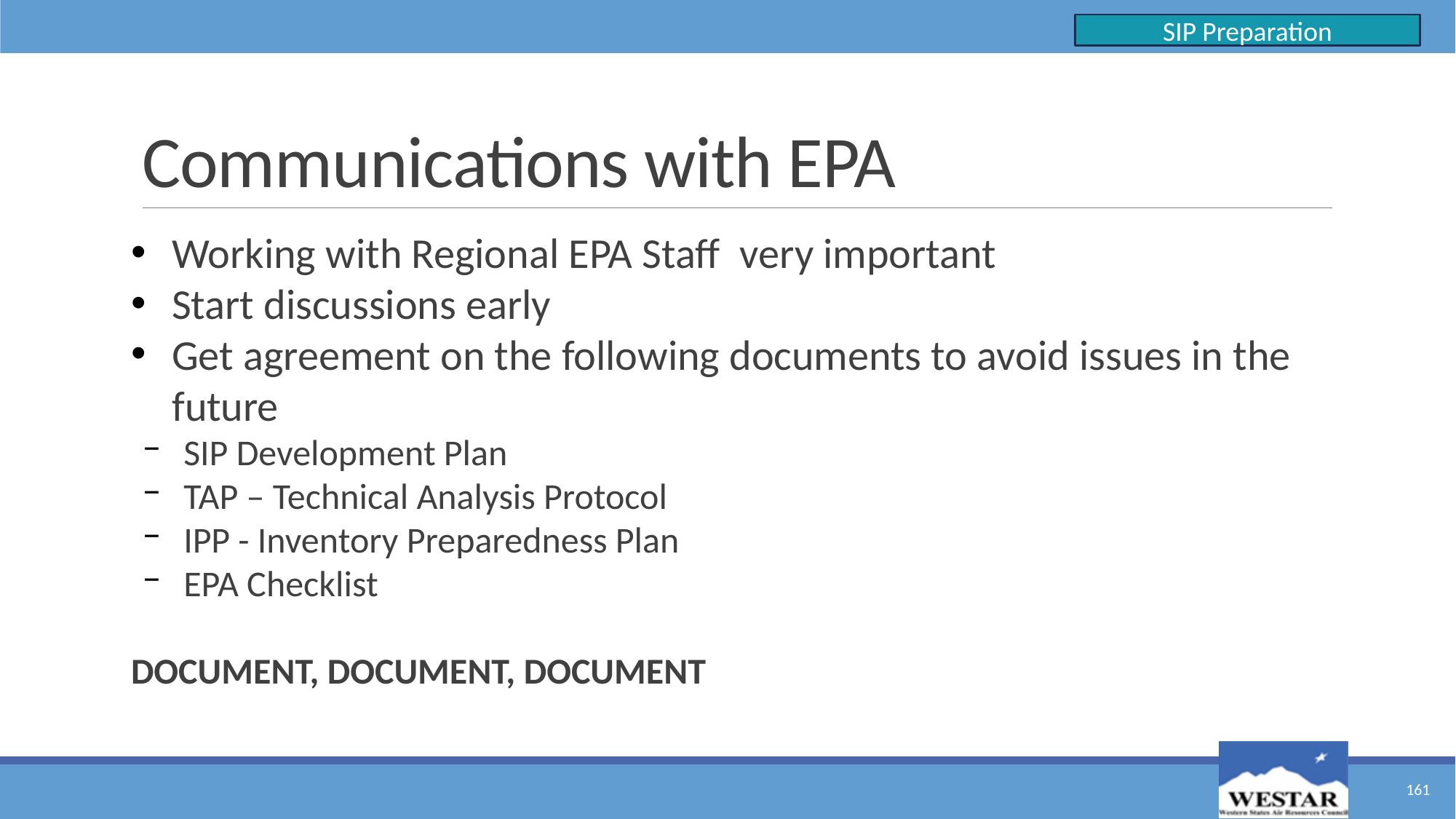

SIP Preparation
# Communications with EPA
Working with Regional EPA Staff  very important
Start discussions early
Get agreement on the following documents to avoid issues in the future
SIP Development Plan
TAP – Technical Analysis Protocol
IPP - Inventory Preparedness Plan
EPA Checklist

DOCUMENT, DOCUMENT, DOCUMENT
161